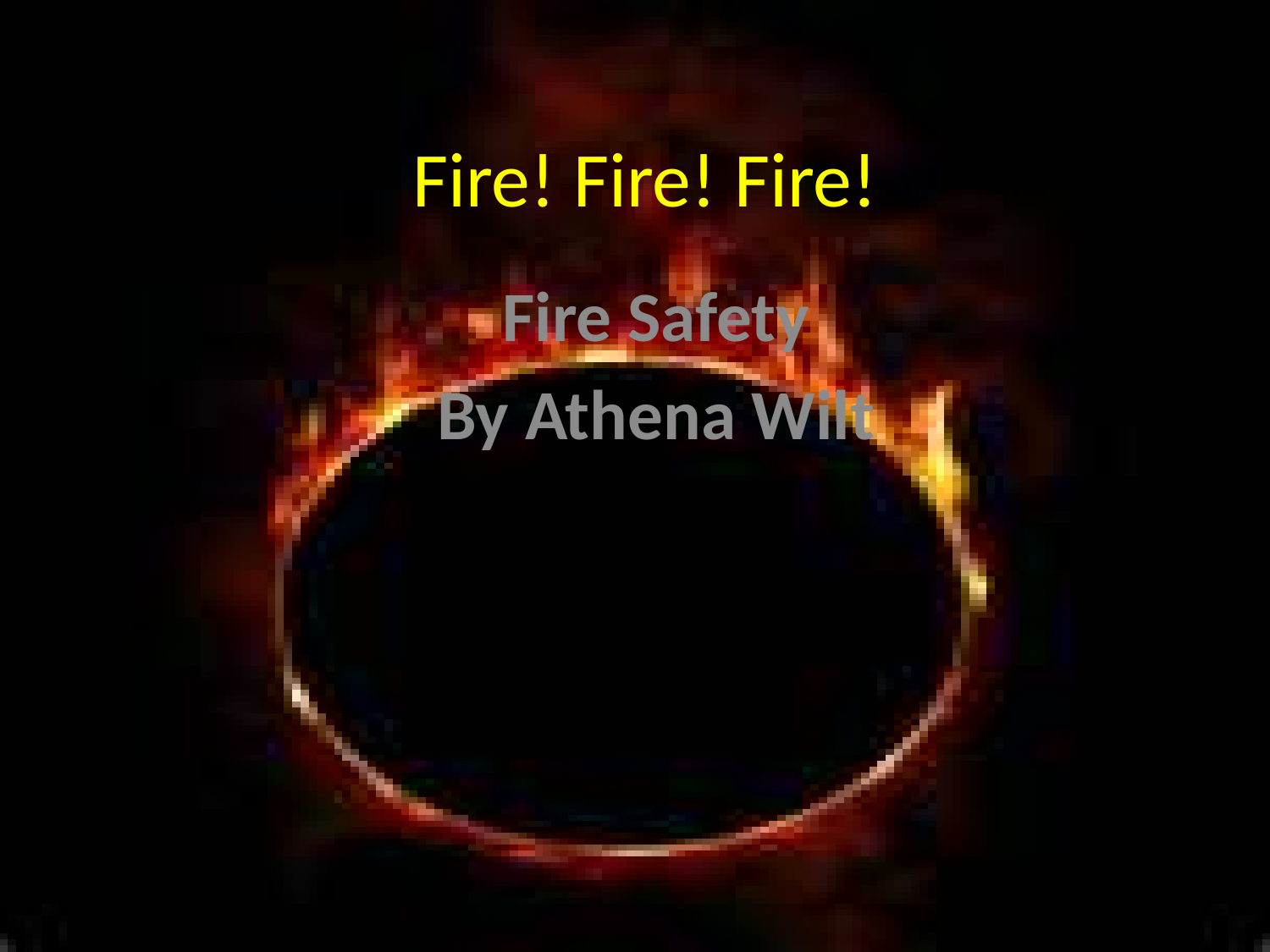

# Fire! Fire! Fire!
Fire Safety
By Athena Wilt